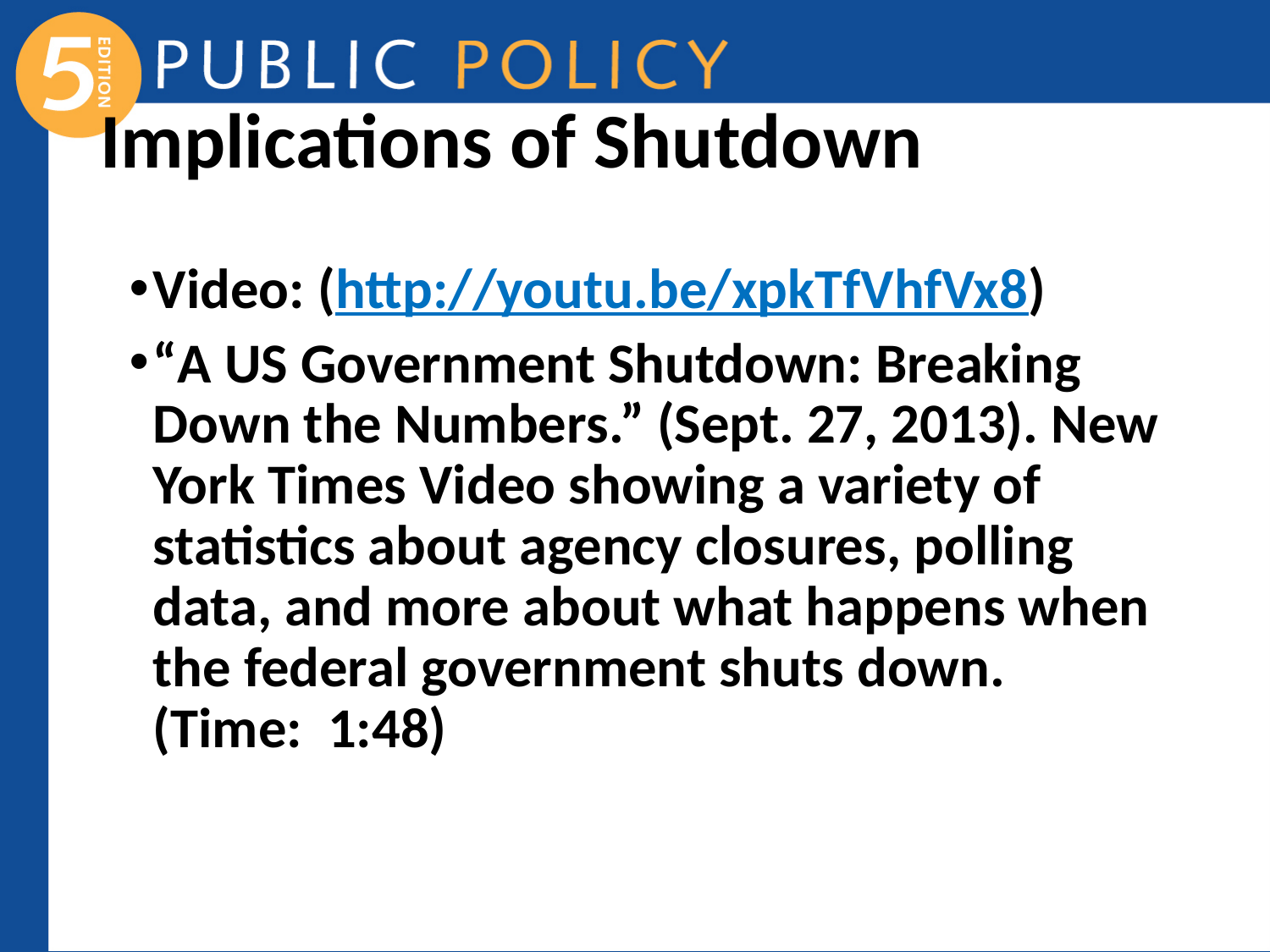

# Implications of Shutdown
Video: (http://youtu.be/xpkTfVhfVx8)
“A US Government Shutdown: Breaking Down the Numbers.” (Sept. 27, 2013). New York Times Video showing a variety of statistics about agency closures, polling data, and more about what happens when the federal government shuts down.  (Time:  1:48)